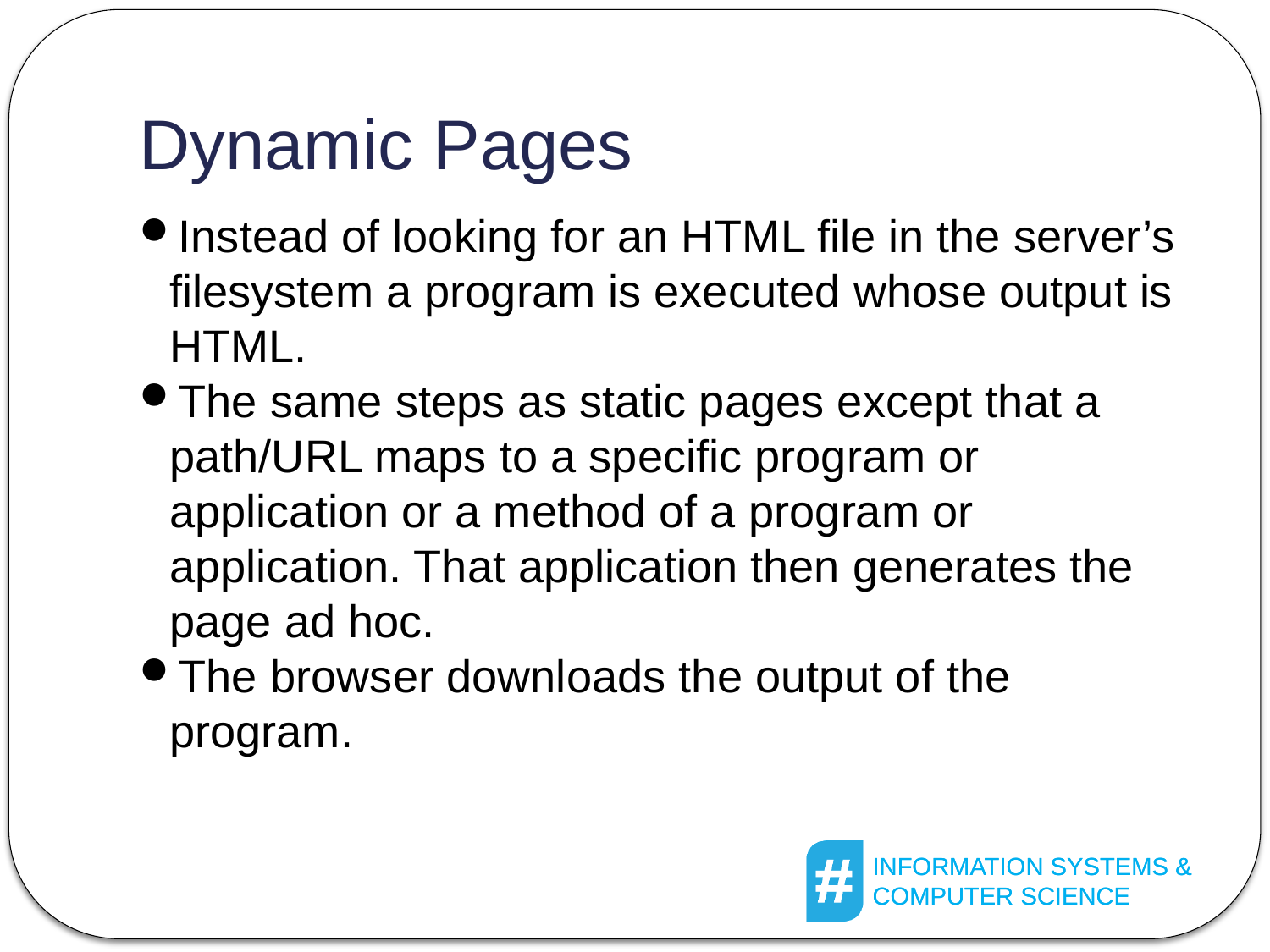

Dynamic Pages
Instead of looking for an HTML file in the server’s filesystem a program is executed whose output is HTML.
The same steps as static pages except that a path/URL maps to a specific program or application or a method of a program or application. That application then generates the page ad hoc.
The browser downloads the output of the program.